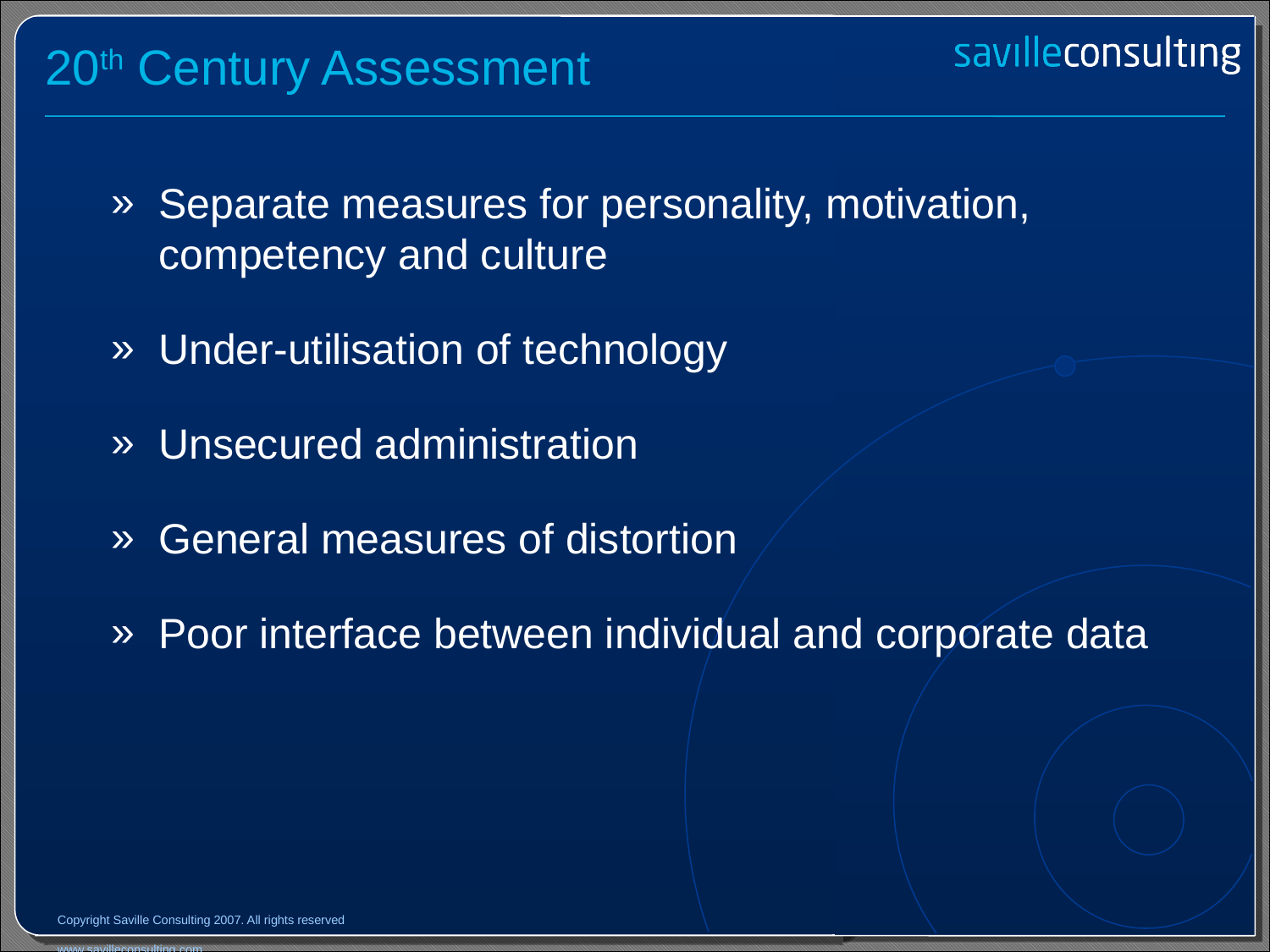

# 20th Century Assessment
Separate measures for personality, motivation, competency and culture
Under-utilisation of technology
Unsecured administration
General measures of distortion
Poor interface between individual and corporate data